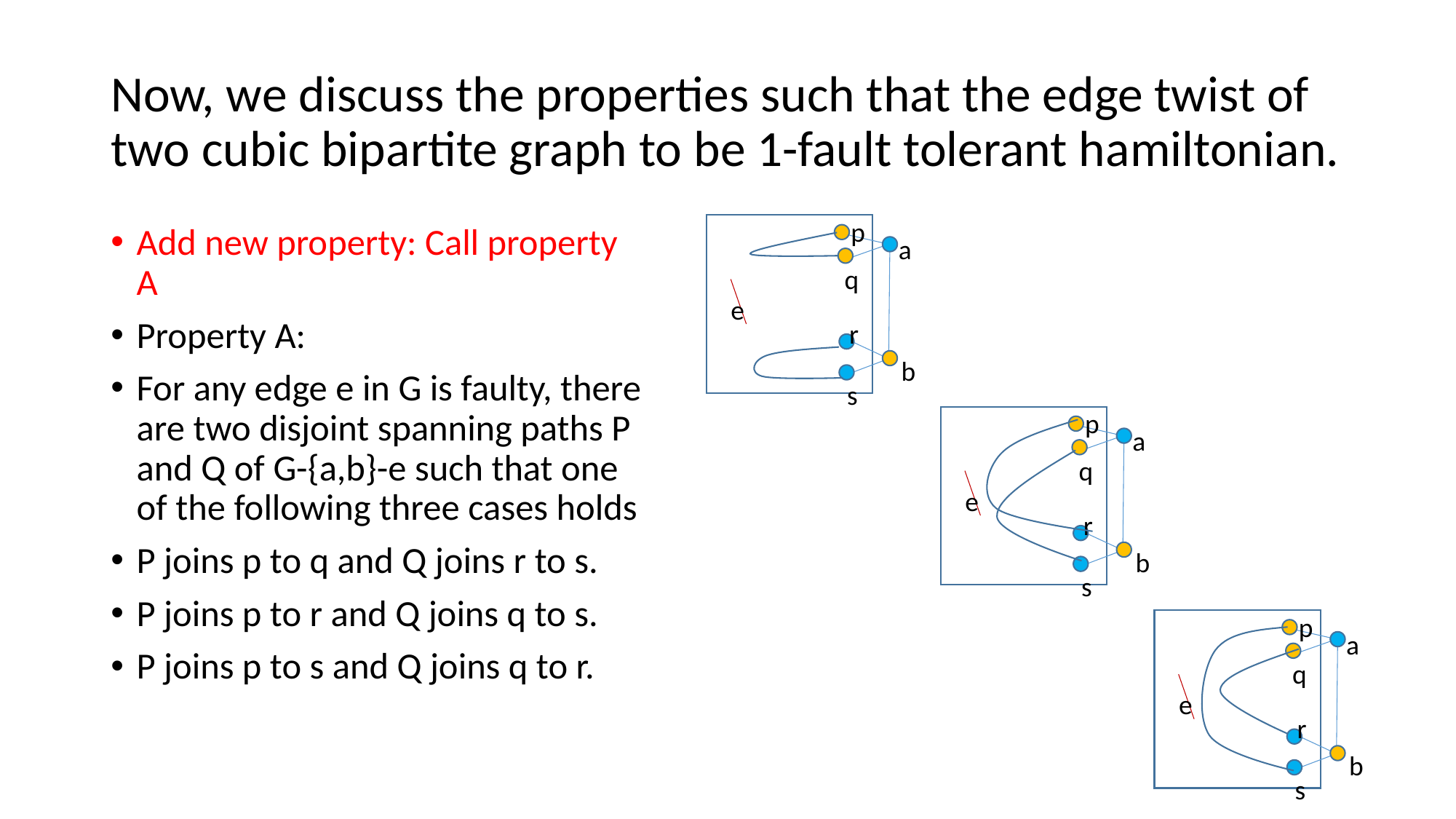

# Now, we discuss the properties such that the edge twist of two cubic bipartite graph to be 1-fault tolerant hamiltonian.
p

a

q
e
r

b
s
Add new property: Call property A
Property A:
For any edge e in G is faulty, there are two disjoint spanning paths P and Q of G-{a,b}-e such that one of the following three cases holds
P joins p to q and Q joins r to s.
P joins p to r and Q joins q to s.
P joins p to s and Q joins q to r.
p

a
q
e
r
b
s

p

a
q
e
r
b
s